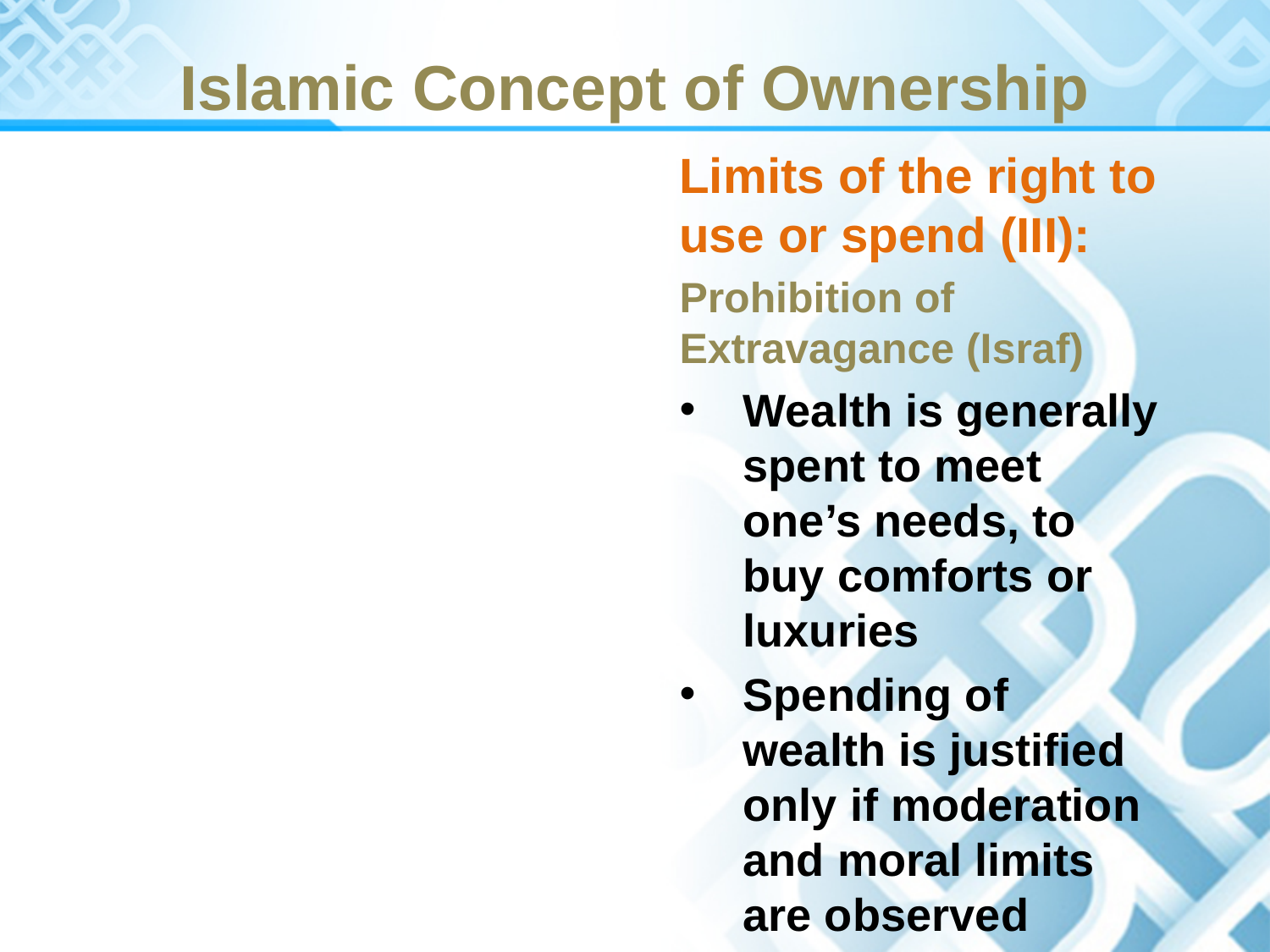

Islamic Concept of Ownership
Limits of the right to use or spend (III):
Prohibition of Extravagance (Israf)
Wealth is generally spent to meet one’s needs, to buy comforts or luxuries
Spending of wealth is justified only if moderation and moral limits are observed